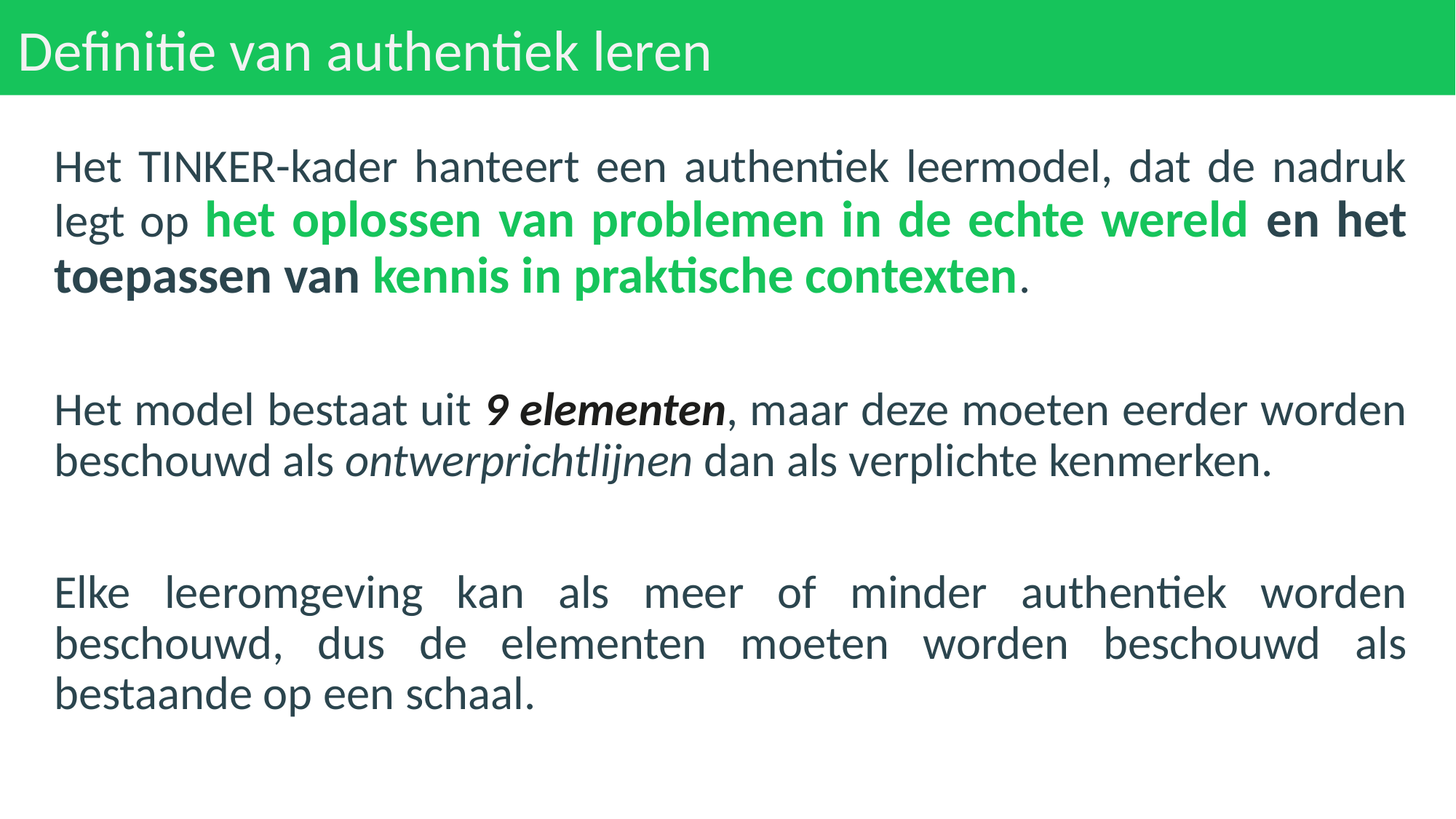

# Definitie van authentiek leren
Het TINKER-kader hanteert een authentiek leermodel, dat de nadruk legt op het oplossen van problemen in de echte wereld en het toepassen van kennis in praktische contexten.

Het model bestaat uit 9 elementen, maar deze moeten eerder worden beschouwd als ontwerprichtlijnen dan als verplichte kenmerken.

Elke leeromgeving kan als meer of minder authentiek worden beschouwd, dus de elementen moeten worden beschouwd als bestaande op een schaal.